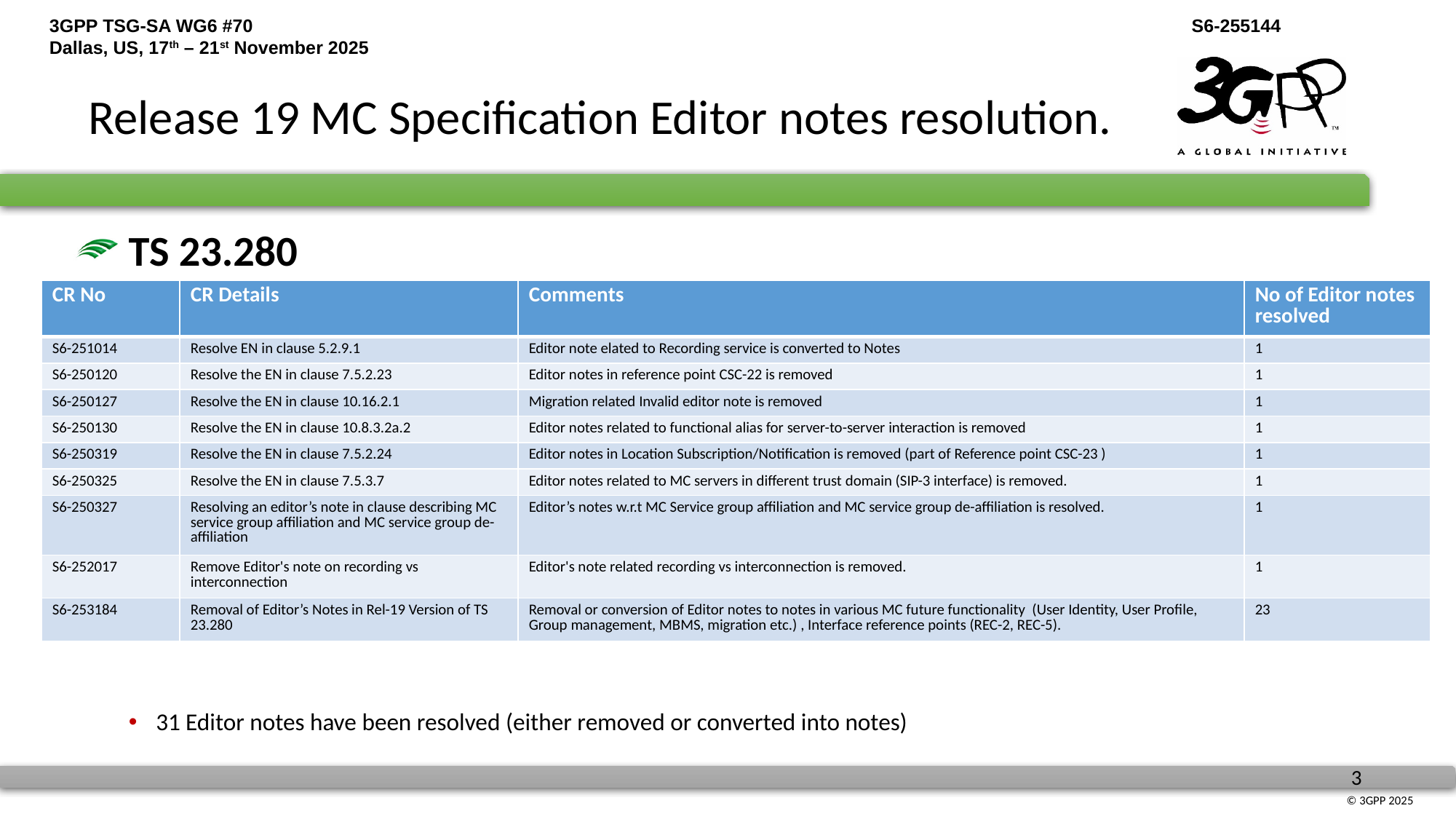

# Release 19 MC Specification Editor notes resolution.
 TS 23.280

31 Editor notes have been resolved (either removed or converted into notes)

| CR No | CR Details | Comments | No of Editor notes resolved |
| --- | --- | --- | --- |
| S6-251014 | Resolve EN in clause 5.2.9.1 | Editor note elated to Recording service is converted to Notes | 1 |
| S6-250120 | Resolve the EN in clause 7.5.2.23 | Editor notes in reference point CSC-22 is removed | 1 |
| S6-250127 | Resolve the EN in clause 10.16.2.1 | Migration related Invalid editor note is removed | 1 |
| S6-250130 | Resolve the EN in clause 10.8.3.2a.2 | Editor notes related to functional alias for server-to-server interaction is removed | 1 |
| S6-250319 | Resolve the EN in clause 7.5.2.24 | Editor notes in Location Subscription/Notification is removed (part of Reference point CSC-23 ) | 1 |
| S6-250325 | Resolve the EN in clause 7.5.3.7 | Editor notes related to MC servers in different trust domain (SIP-3 interface) is removed. | 1 |
| S6-250327 | Resolving an editor’s note in clause describing MC service group affiliation and MC service group de-affiliation | Editor’s notes w.r.t MC Service group affiliation and MC service group de-affiliation is resolved. | 1 |
| S6-252017 | Remove Editor's note on recording vs interconnection | Editor's note related recording vs interconnection is removed. | 1 |
| S6-253184 | Removal of Editor’s Notes in Rel-19 Version of TS 23.280 | Removal or conversion of Editor notes to notes in various MC future functionality (User Identity, User Profile, Group management, MBMS, migration etc.) , Interface reference points (REC-2, REC-5). | 23 |